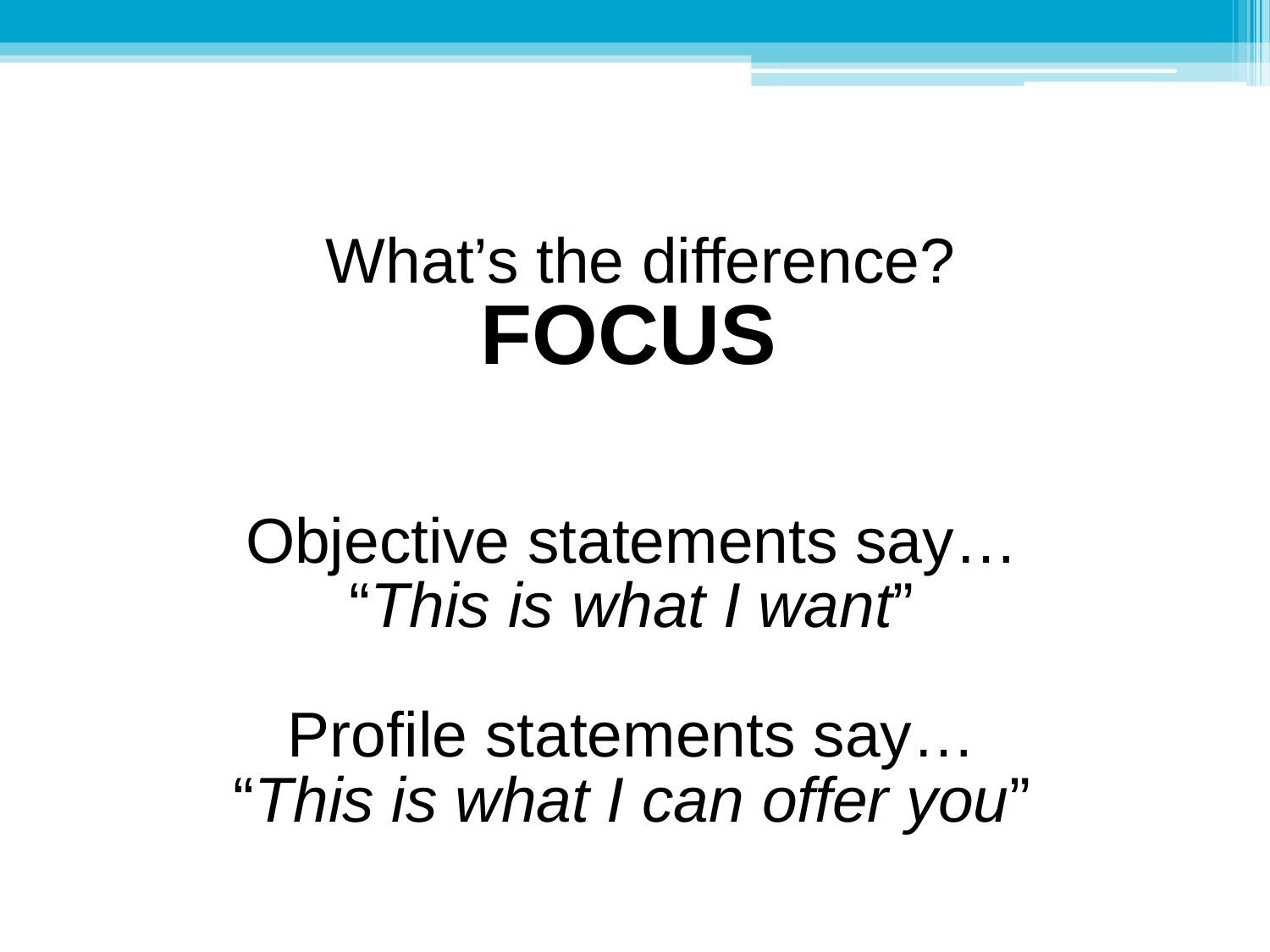

What’s the difference?
FOCUS

Objective statements say…
“This is what I want”

Profile statements say…
“This is what I can offer you”